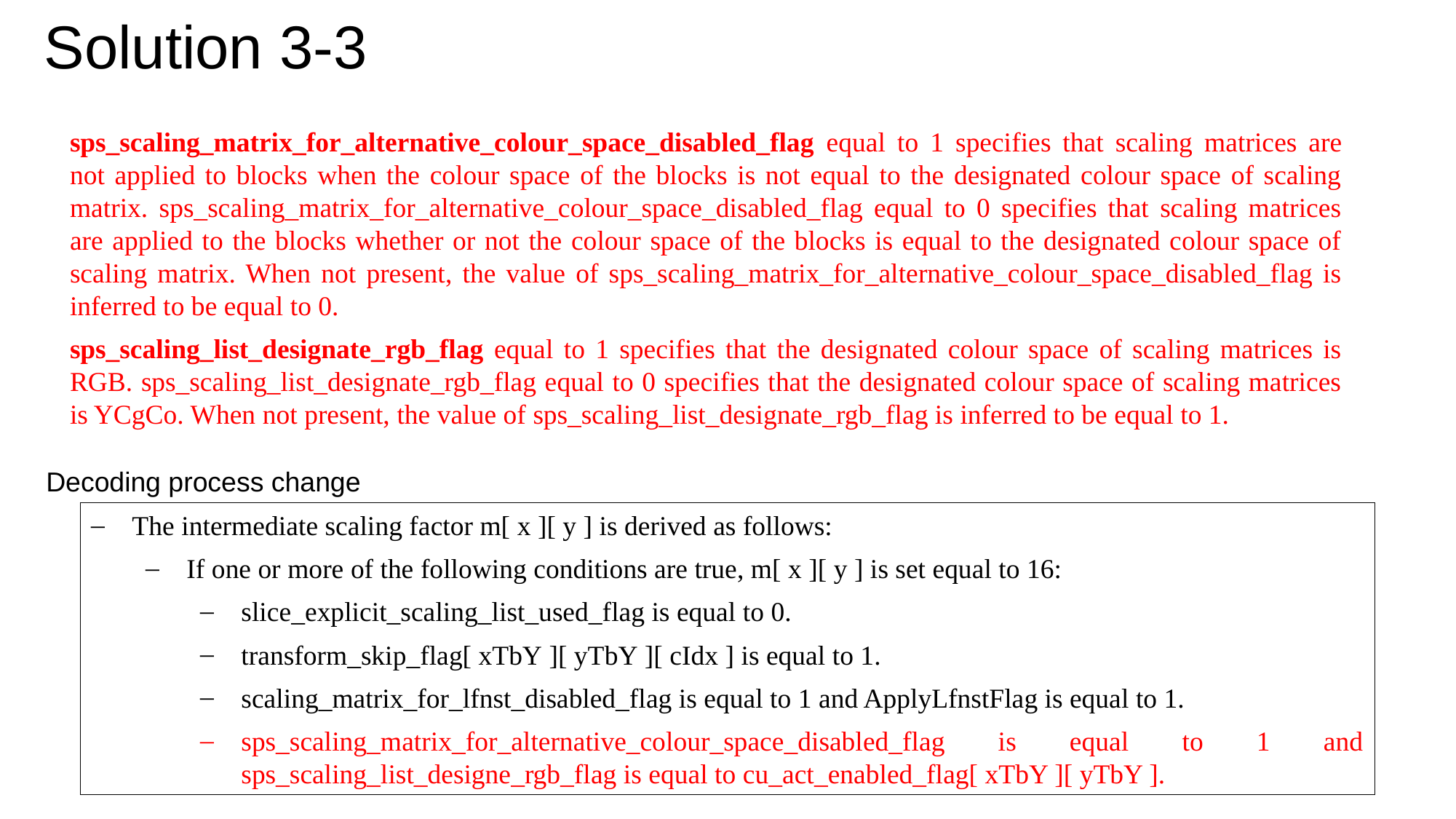

Solution 3-3
sps_scaling_matrix_for_alternative_colour_space_disabled_flag equal to 1 specifies that scaling matrices are not applied to blocks when the colour space of the blocks is not equal to the designated colour space of scaling matrix. sps_scaling_matrix_for_alternative_colour_space_disabled_flag equal to 0 specifies that scaling matrices are applied to the blocks whether or not the colour space of the blocks is equal to the designated colour space of scaling matrix. When not present, the value of sps_scaling_matrix_for_alternative_colour_space_disabled_flag is inferred to be equal to 0.
sps_scaling_list_designate_rgb_flag equal to 1 specifies that the designated colour space of scaling matrices is RGB. sps_scaling_list_designate_rgb_flag equal to 0 specifies that the designated colour space of scaling matrices is YCgCo. When not present, the value of sps_scaling_list_designate_rgb_flag is inferred to be equal to 1.
Decoding process change
The intermediate scaling factor m[ x ][ y ] is derived as follows:
If one or more of the following conditions are true, m[ x ][ y ] is set equal to 16:
slice_explicit_scaling_list_used_flag is equal to 0.
transform_skip_flag[ xTbY ][ yTbY ][ cIdx ] is equal to 1.
scaling_matrix_for_lfnst_disabled_flag is equal to 1 and ApplyLfnstFlag is equal to 1.
sps_scaling_matrix_for_alternative_colour_space_disabled_flag is equal to 1 and sps_scaling_list_designe_rgb_flag is equal to cu_act_enabled_flag[ xTbY ][ yTbY ].